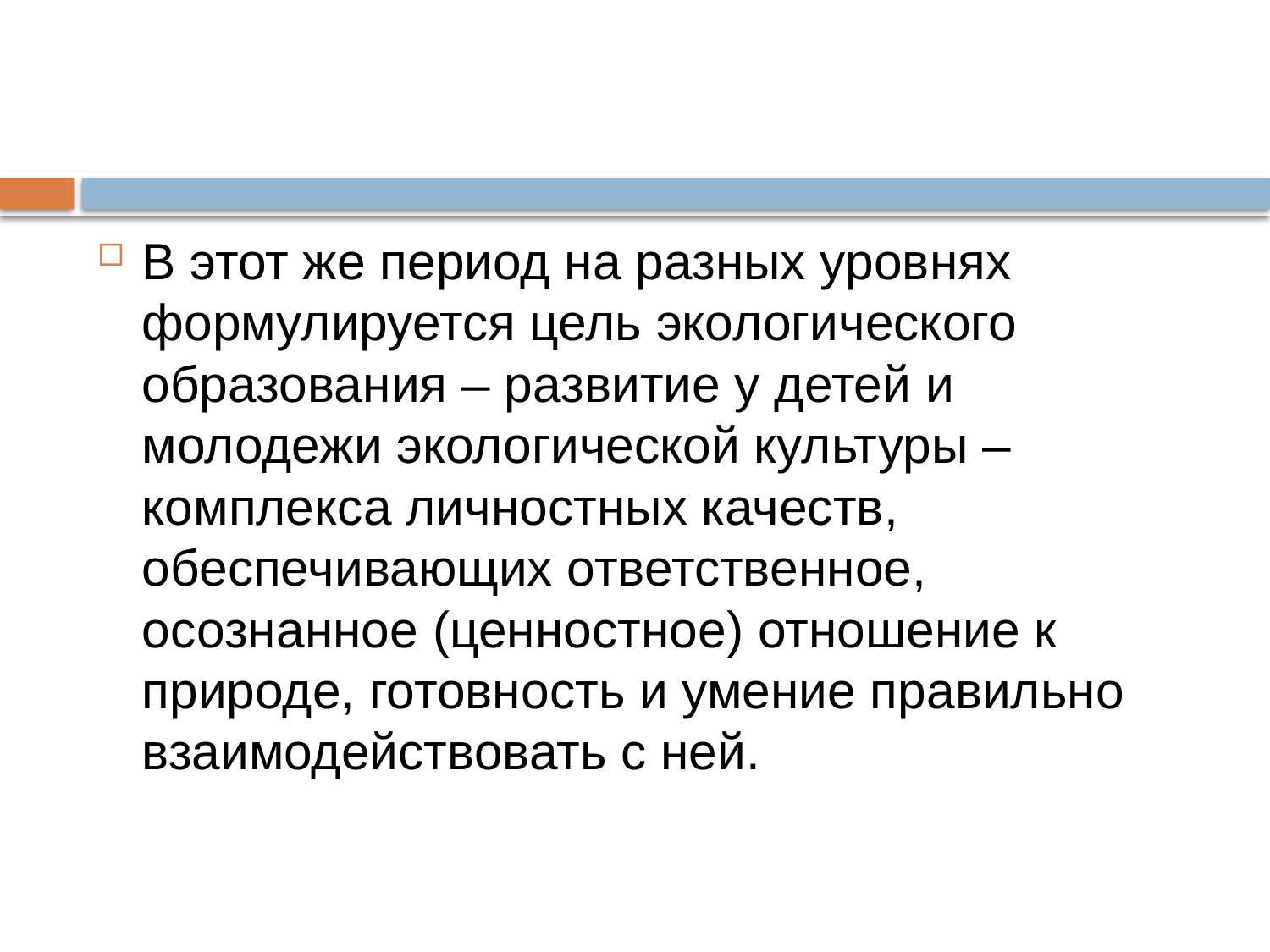

#
В этот же период на разных уровнях формулируется цель экологического образования – развитие у детей и молодежи экологической культуры – комплекса личностных качеств, обеспечивающих ответственное, осознанное (ценностное) отношение к природе, готовность и умение правильно взаимодействовать с ней.